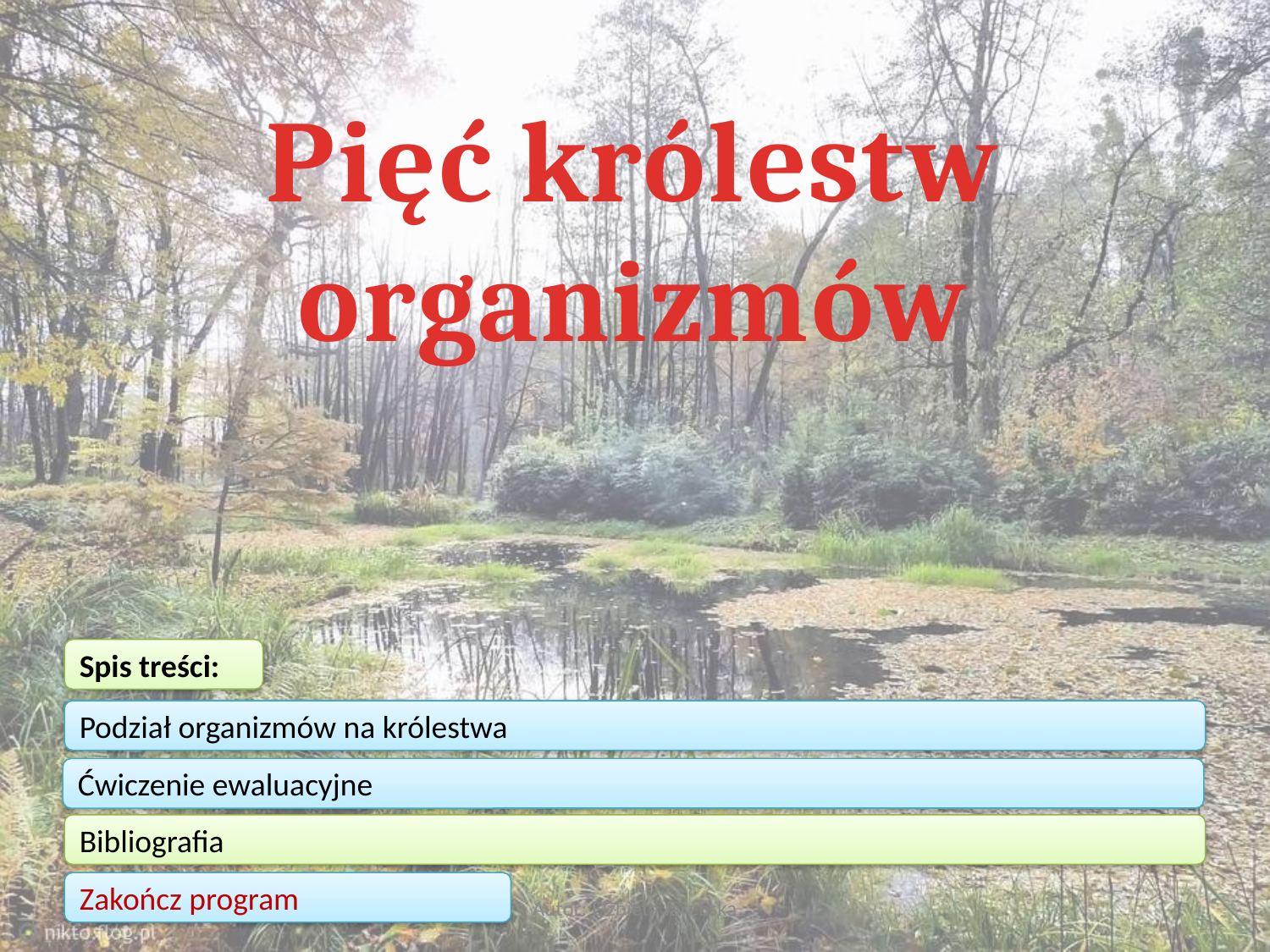

Pięć królestw
organizmów
Spis treści:
Podział organizmów na królestwa
Ćwiczenie ewaluacyjne
Bibliografia
Zakończ program
Autor: Elżbieta Jarębska